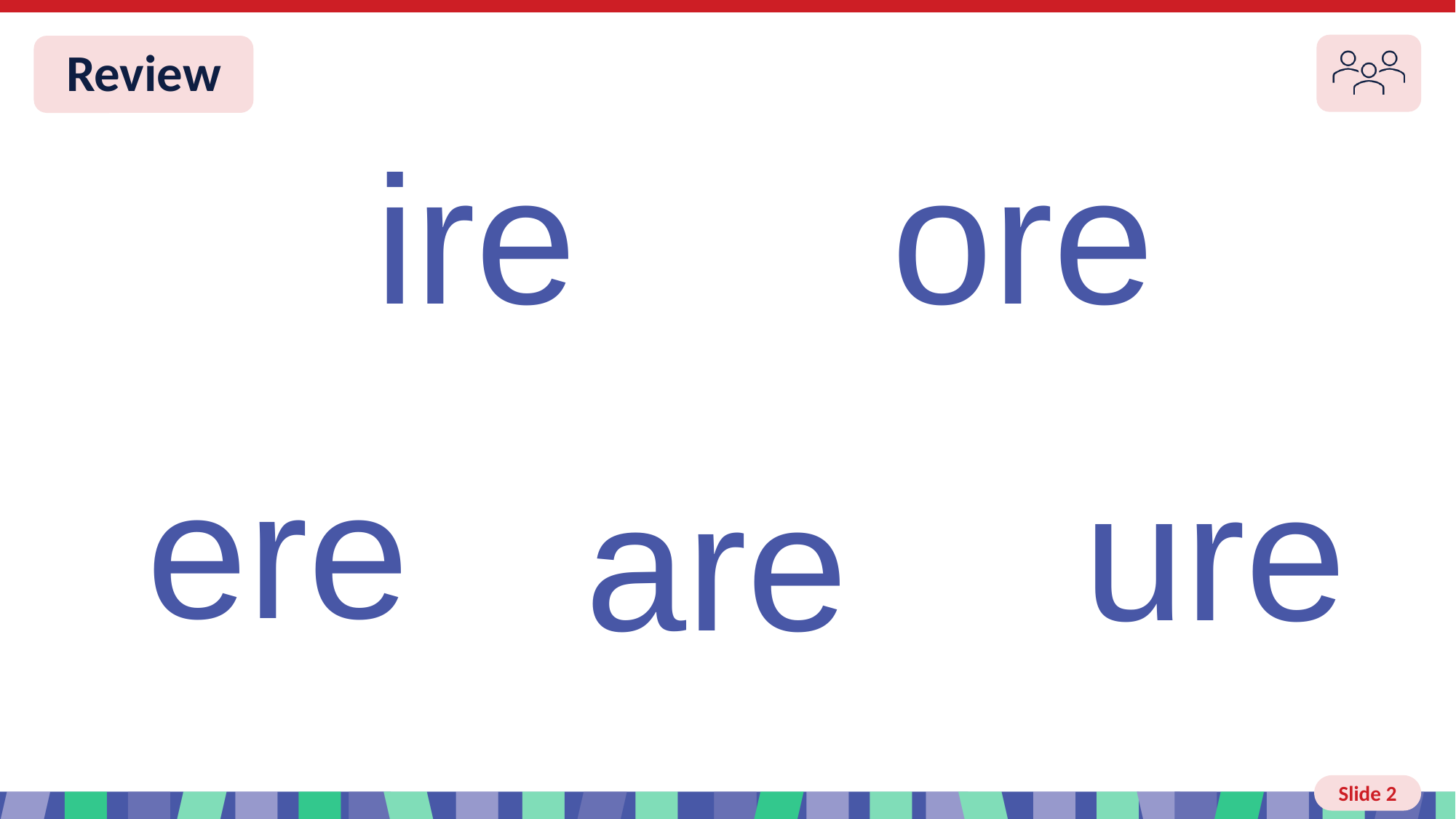

# Slide 2 Review You do
 ire
 ore
 ure
 are
 ere